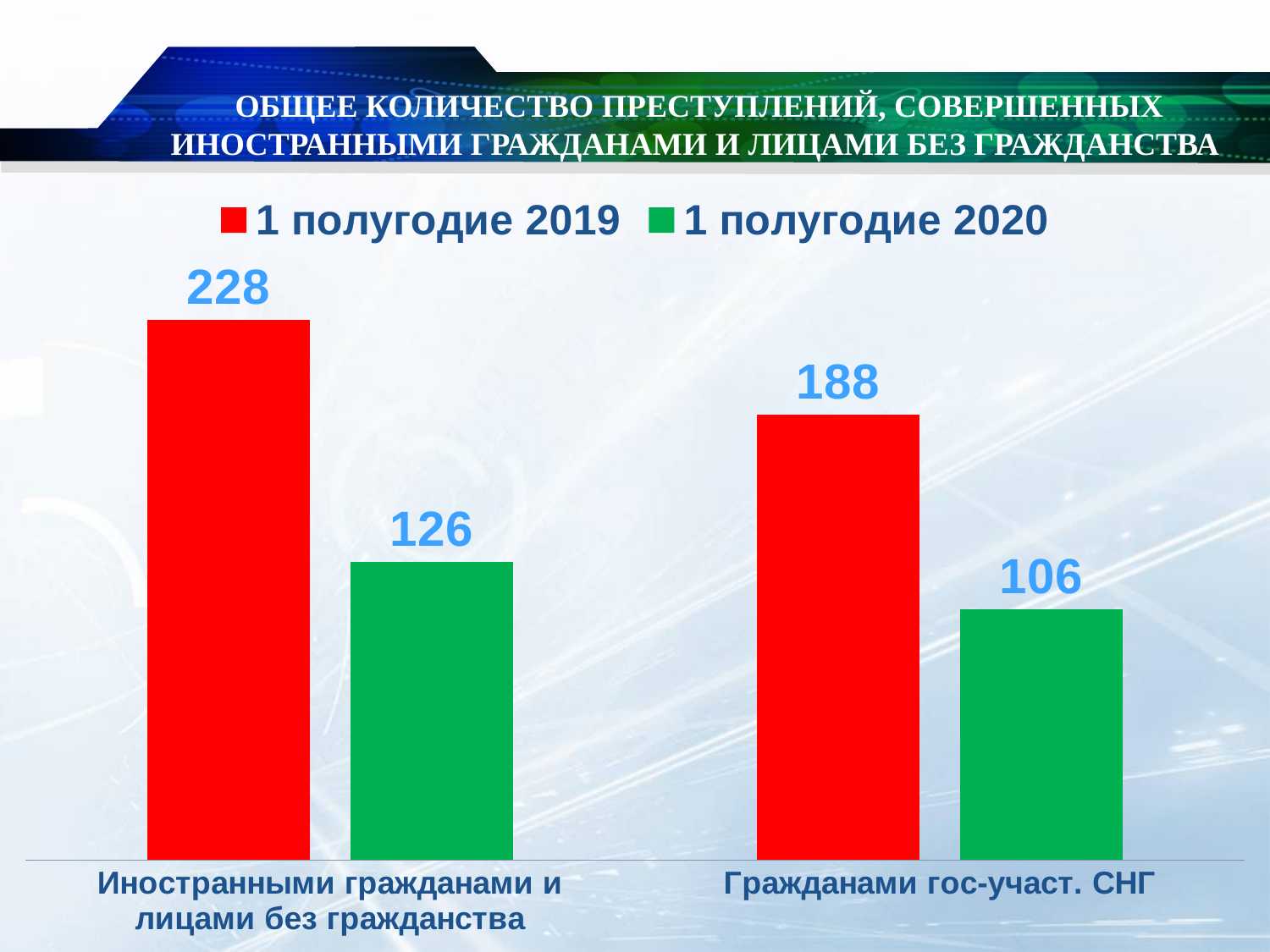

ОБЩЕЕ КОЛИЧЕСТВО ПРЕСТУПЛЕНИЙ, СОВЕРШЕННЫХ
ИНОСТРАННЫМИ ГРАЖДАНАМИ И ЛИЦАМИ БЕЗ ГРАЖДАНСТВА

### Chart

| Category | 1 полугодие 2019 | 1 полугодие 2020 |
|---|---|---|
| Иностранными гражданами и лицами без гражданства | 228.0 | 126.0 |
| Гражданами гос-участ. СНГ | 188.0 | 106.0 |